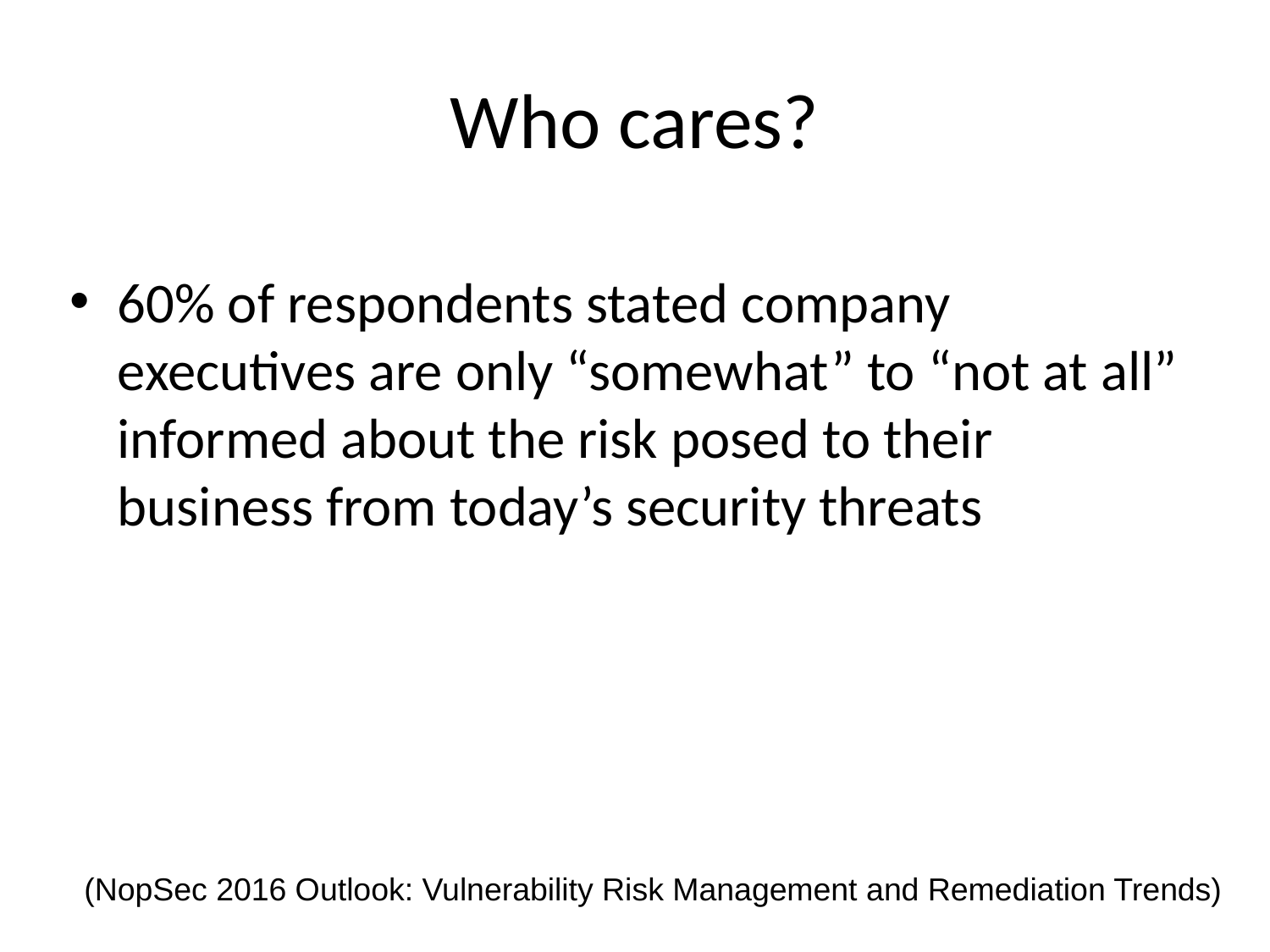

Who cares?

60% of respondents stated company executives are only “somewhat” to “not at all” informed about the risk posed to their business from today’s security threats

(NopSec 2016 Outlook: Vulnerability Risk Management and Remediation Trends)